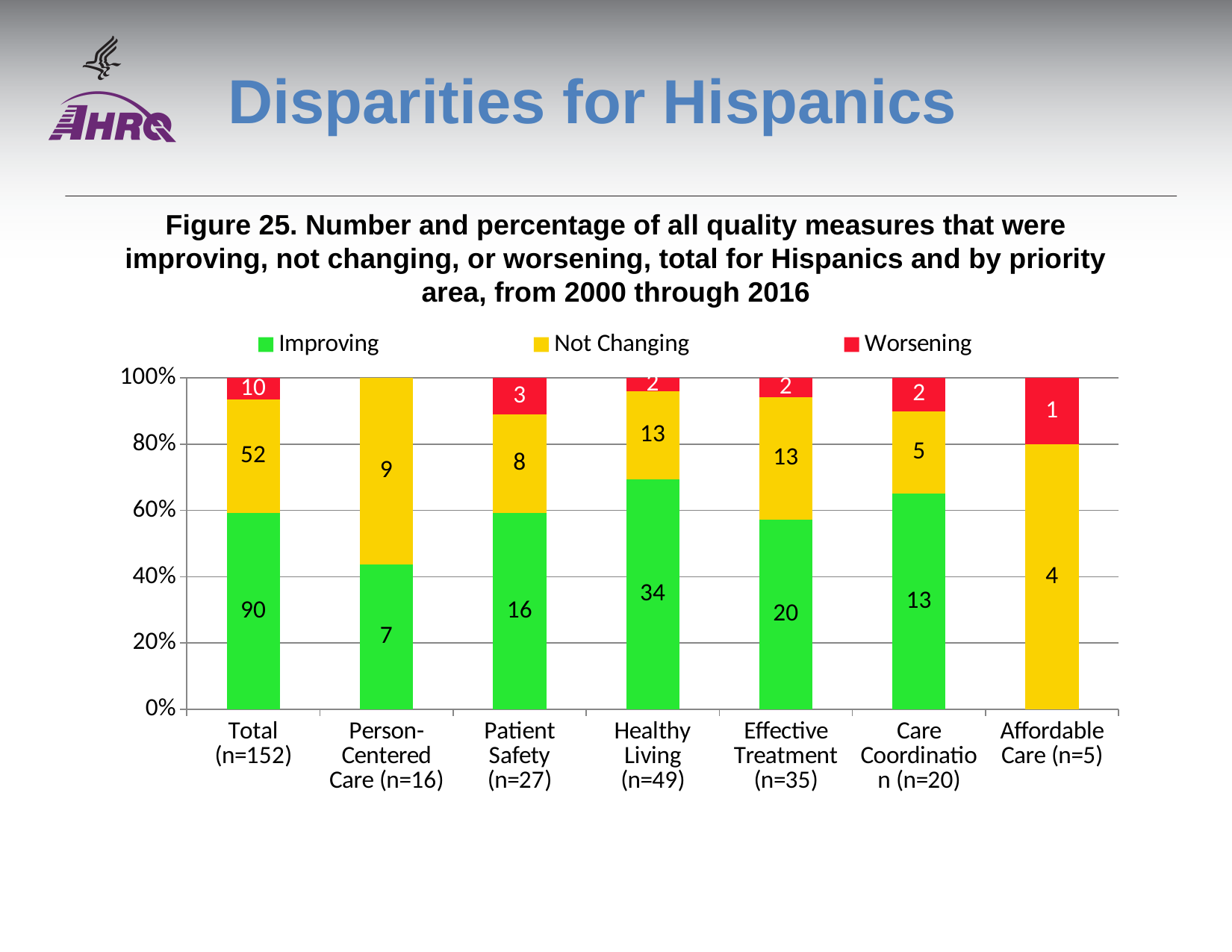

# Disparities for Hispanics
Figure 25. Number and percentage of all quality measures that were improving, not changing, or worsening, total for Hispanics and by priority area, from 2000 through 2016

### Chart

| Category | Improving | Not Changing | Worsening |
|---|---|---|---|
| Total (n=152) | 90.0 | 52.0 | 10.0 |
| Person-Centered Care (n=16) | 7.0 | 9.0 | 0.0 |
| Patient Safety (n=27) | 16.0 | 8.0 | 3.0 |
| Healthy Living (n=49) | 34.0 | 13.0 | 2.0 |
| Effective Treatment (n=35) | 20.0 | 13.0 | 2.0 |
| Care Coordination (n=20) | 13.0 | 5.0 | 2.0 |
| Affordable Care (n=5) | 0.0 | 4.0 | 1.0 |